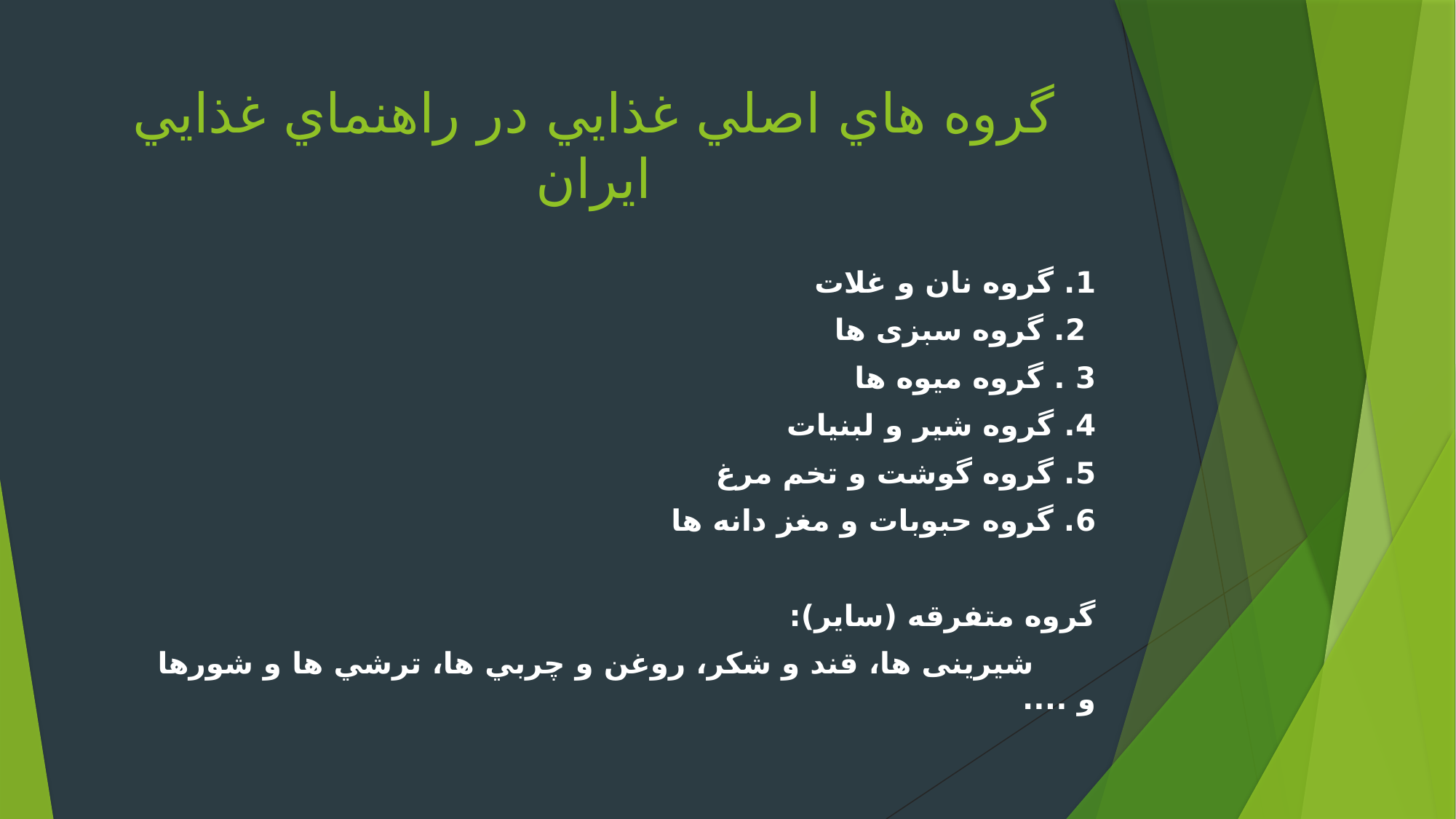

# گروه هاي اصلي غذايي در راهنماي غذايي ايران
1. گروه نان و غلات
 2. گروه سبزی ها
3 . گروه میوه ها
4. گروه شیر و لبنیات
5. گروه گوشت و تخم مرغ
6. گروه حبوبات و مغز دانه ها

گروه متفرقه (سایر):
      شیرینی ها، قند و شکر، روغن و چربي ها، ترشي ها و شورها و ....